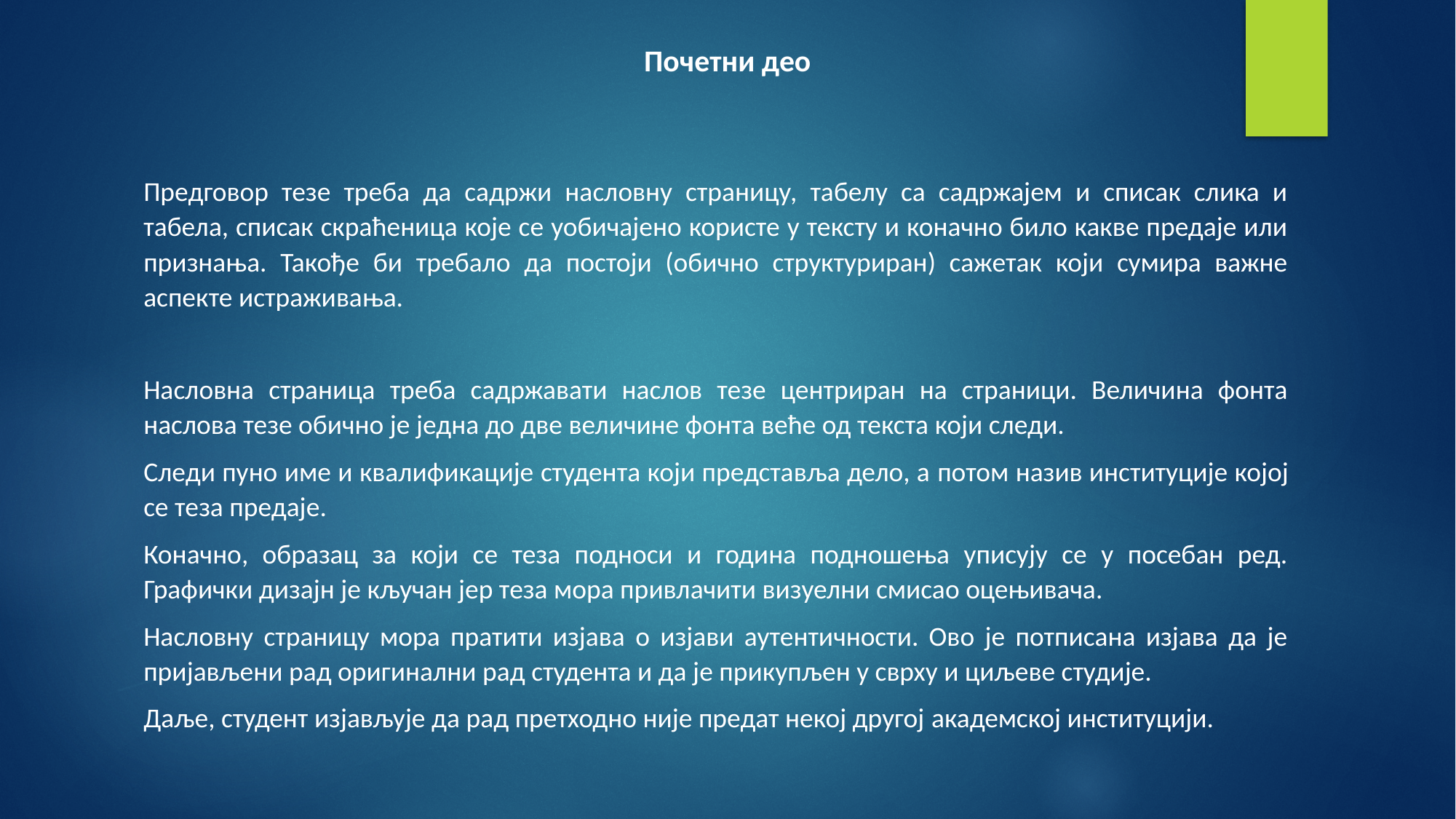

Почетни део
Предговор тезе треба да садржи насловну страницу, табелу са садржајем и списак слика и табела, списак скраћеница које се уобичајено користе у тексту и коначно било какве предаје или признања. Такође би требало да постоји (обично структуриран) сажетак који сумира важне аспекте истраживања.
Насловна страница треба садржавати наслов тезе центриран на страници. Величина фонта наслова тезе обично је једна до две величине фонта веће од текста који следи.
Следи пуно име и квалификације студента који представља дело, а потом назив институције којој се теза предаје.
Коначно, образац за који се теза подноси и година подношења уписују се у посебан ред. Графички дизајн је кључан јер теза мора привлачити визуелни смисао оцењивача.
Насловну страницу мора пратити изјава о изјави аутентичности. Ово је потписана изјава да је пријављени рад оригинални рад студента и да је прикупљен у сврху и циљеве студије.
Даље, студент изјављује да рад претходно није предат некој другој академској институцији.